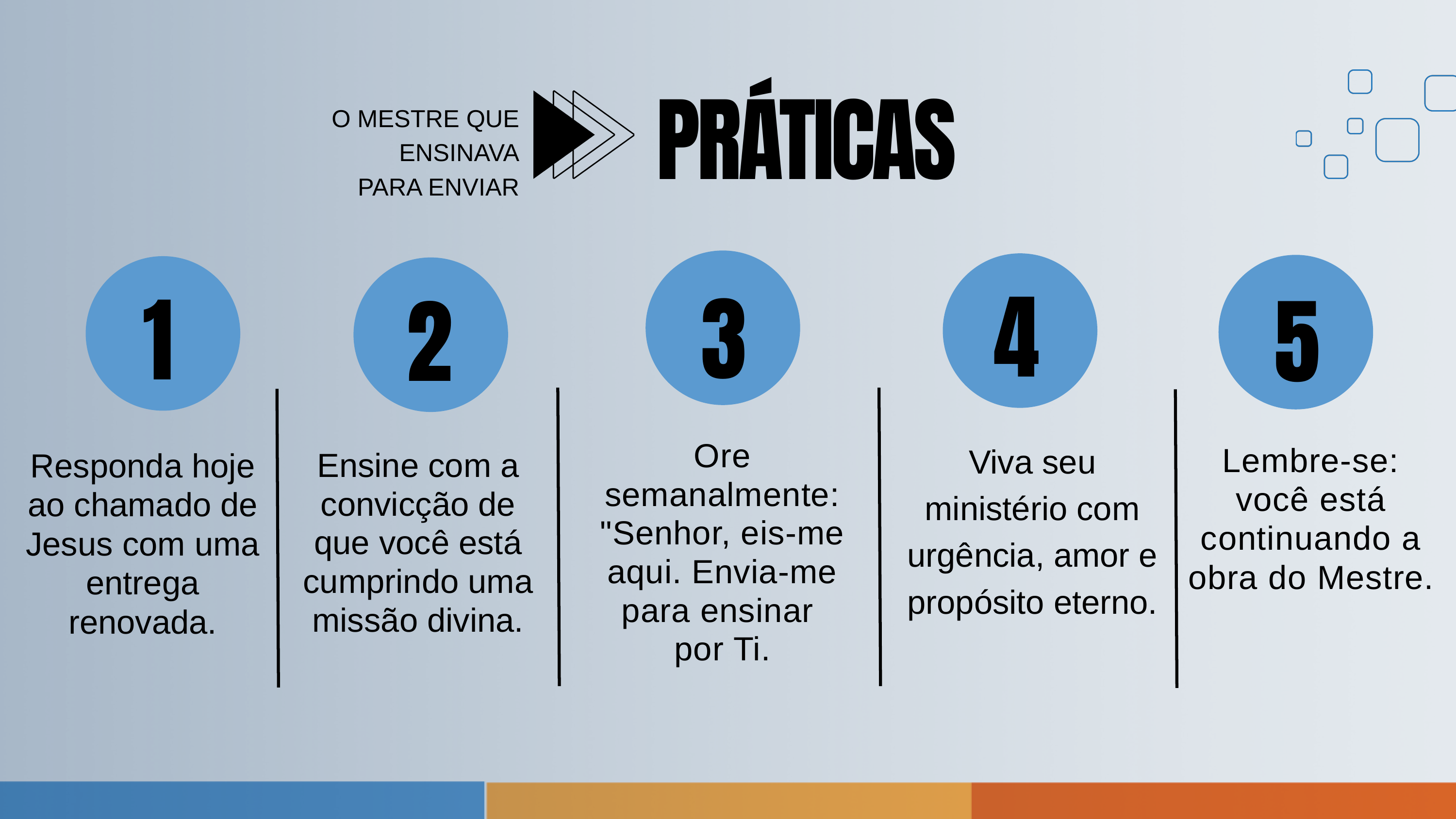

PRÁTICAS

O MESTRE QUE ENSINAVA
PARA ENVIAR

4
3
1
2
5

Viva seu ministério com urgência, amor e propósito eterno.
Ore semanalmente: "Senhor, eis-me aqui. Envia-me para ensinar
por Ti.
Lembre-se: você está continuando a obra do Mestre.
Responda hoje ao chamado de Jesus com uma entrega renovada.
Ensine com a convicção de que você está cumprindo uma missão divina.